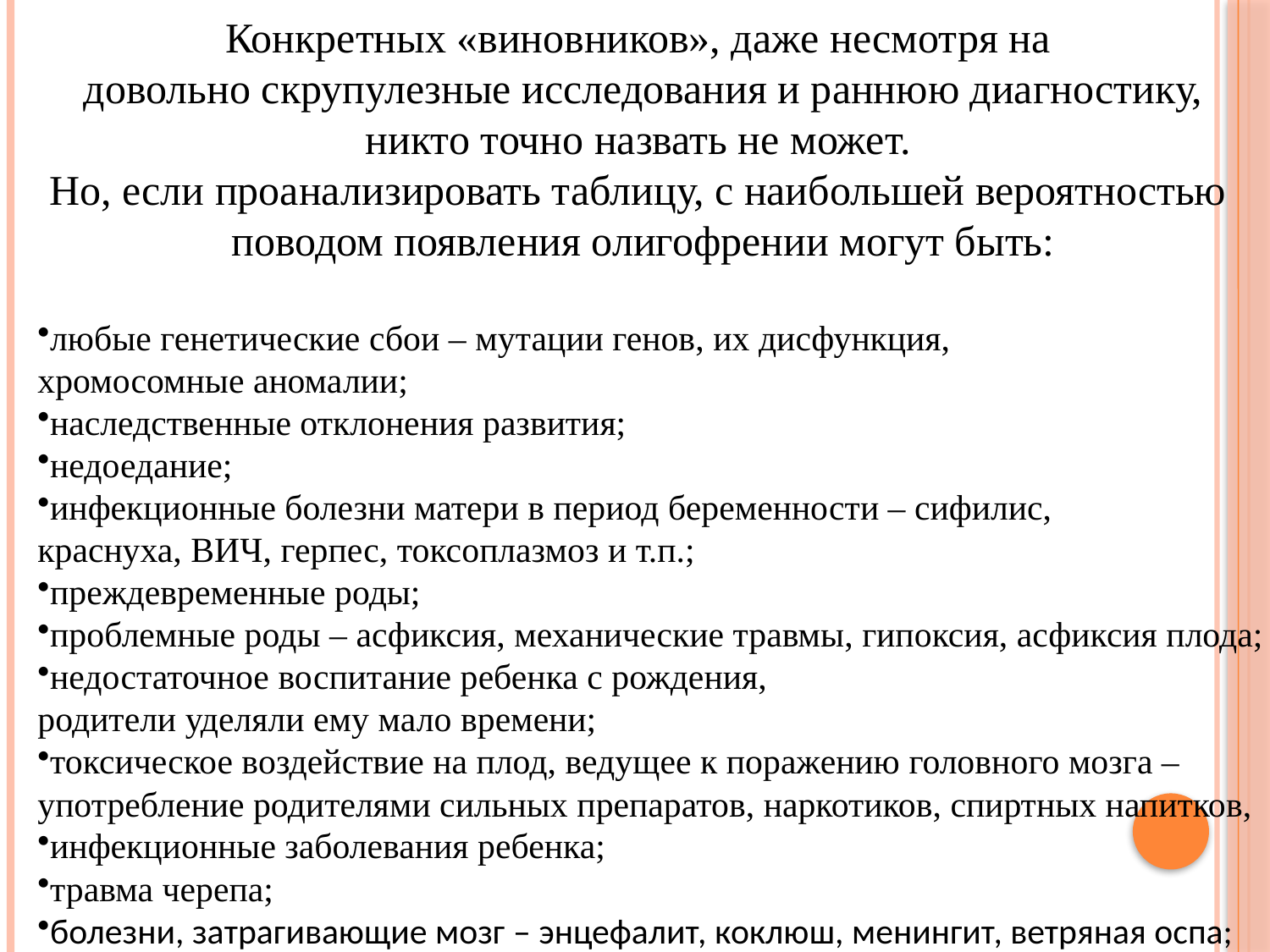

Конкретных «виновников», даже несмотря на
 довольно скрупулезные исследования и раннюю диагностику,
 никто точно назвать не может.
Но, если проанализировать таблицу, с наибольшей вероятностью
 поводом появления олигофрении могут быть:

любые генетические сбои – мутации генов, их дисфункция,
хромосомные аномалии;
наследственные отклонения развития;
недоедание;
инфекционные болезни матери в период беременности – сифилис,
краснуха, ВИЧ, герпес, токсоплазмоз и т.п.;
преждевременные роды;
проблемные роды – асфиксия, механические травмы, гипоксия, асфиксия плода;
недостаточное воспитание ребенка с рождения,
родители уделяли ему мало времени;
токсическое воздействие на плод, ведущее к поражению головного мозга –
употребление родителями сильных препаратов, наркотиков, спиртных напитков,
инфекционные заболевания ребенка;
травма черепа;
болезни, затрагивающие мозг – энцефалит, коклюш, менингит, ветряная оспа;